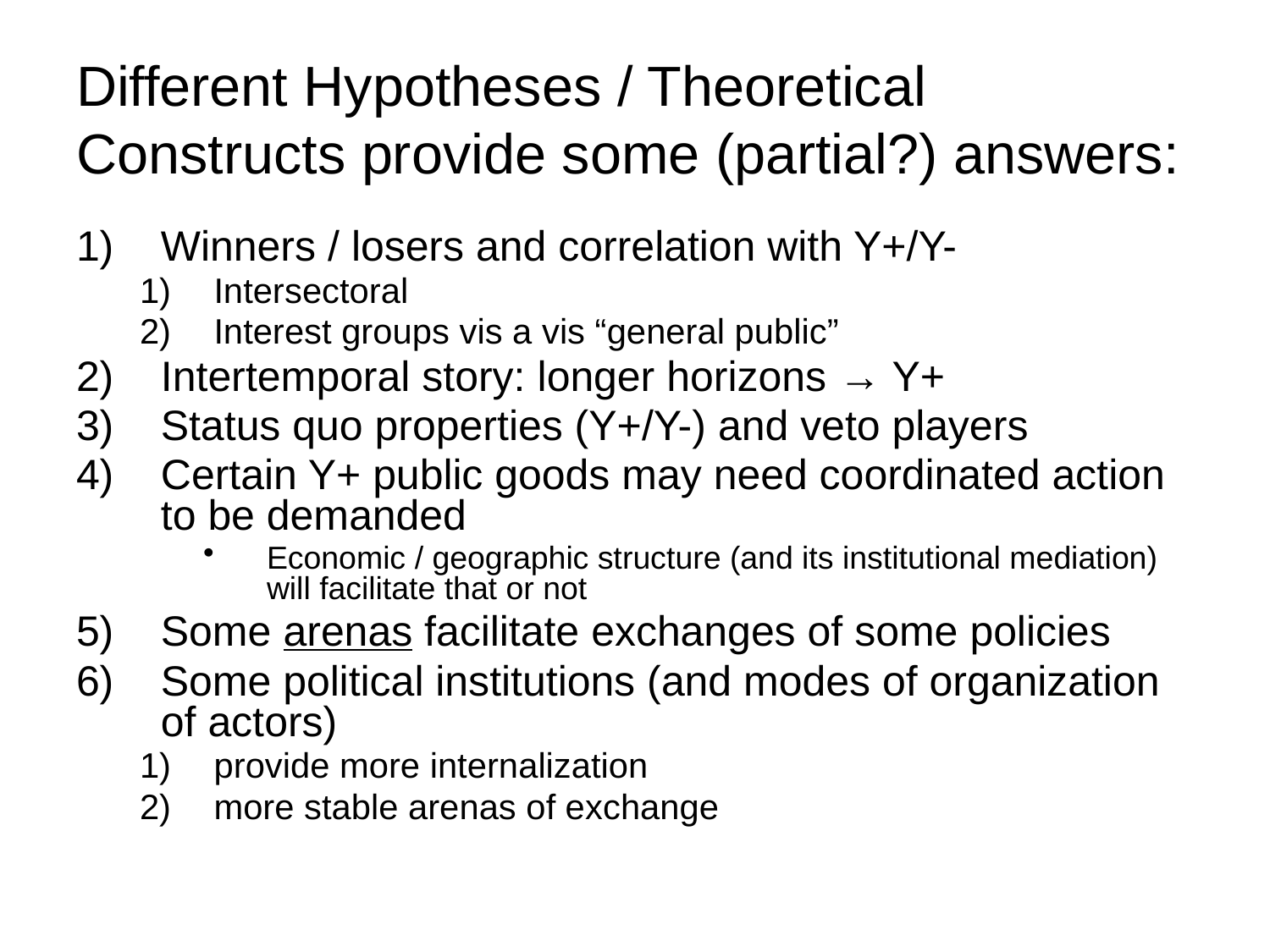

# Different Hypotheses / Theoretical Constructs provide some (partial?) answers:
Winners / losers and correlation with Y+/Y-
Intersectoral
Interest groups vis a vis “general public”
Intertemporal story: longer horizons → Y+
Status quo properties (Y+/Y-) and veto players
Certain Y+ public goods may need coordinated action to be demanded
Economic / geographic structure (and its institutional mediation) will facilitate that or not
Some arenas facilitate exchanges of some policies
Some political institutions (and modes of organization of actors)
provide more internalization
more stable arenas of exchange